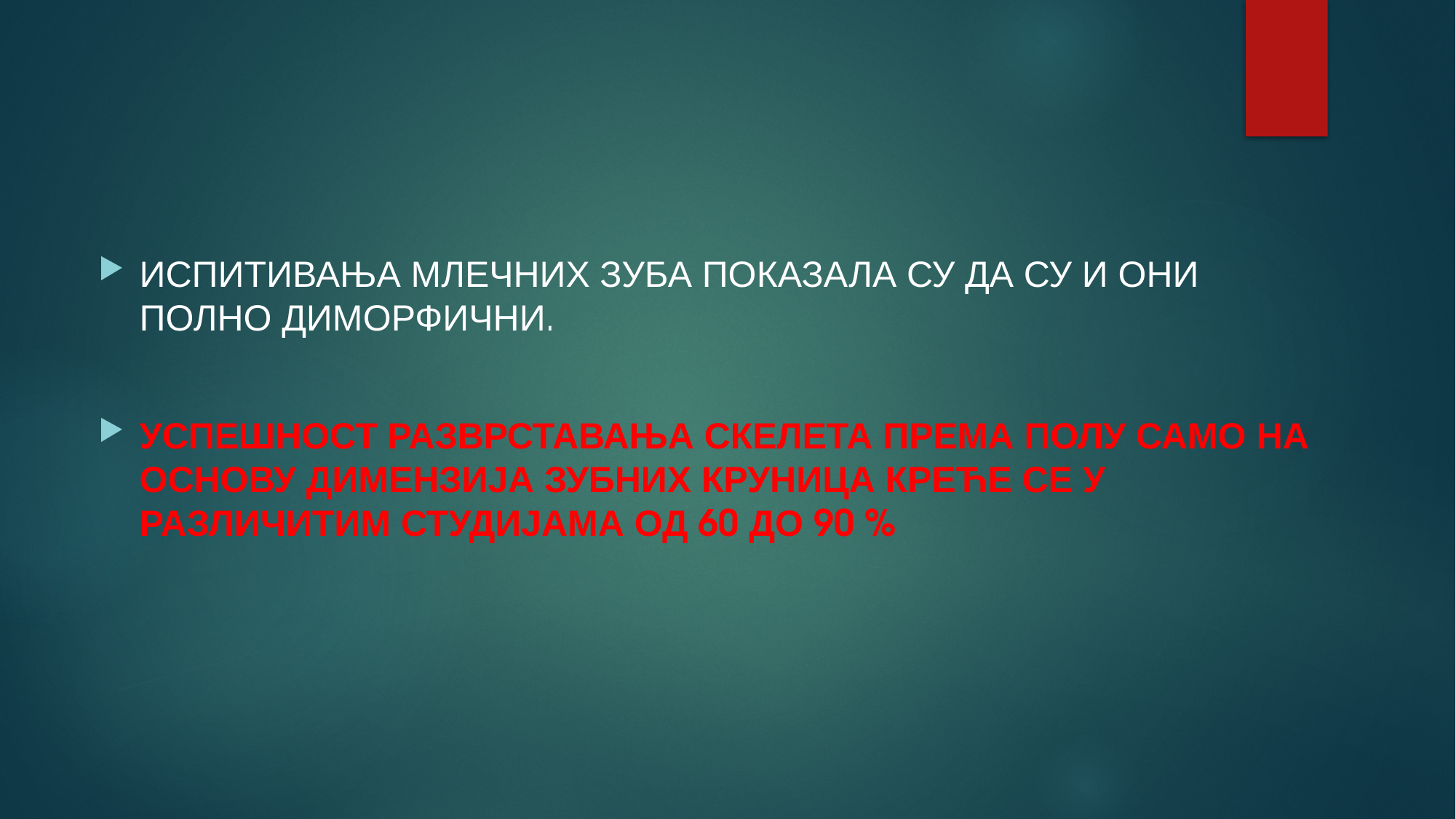

ИСПИТИВАЊА МЛЕЧНИХ ЗУБА ПОКАЗАЛА СУ ДА СУ И ОНИ ПОЛНО ДИМОРФИЧНИ.

УСПЕШНОСТ РАЗВРСТАВАЊА СКЕЛЕТА ПРЕМА ПОЛУ САМО НА ОСНОВУ ДИМЕНЗИЈА ЗУБНИХ КРУНИЦА КРЕЋЕ СЕ У РАЗЛИЧИТИМ СТУДИЈАМА ОД 60 ДО 90 %